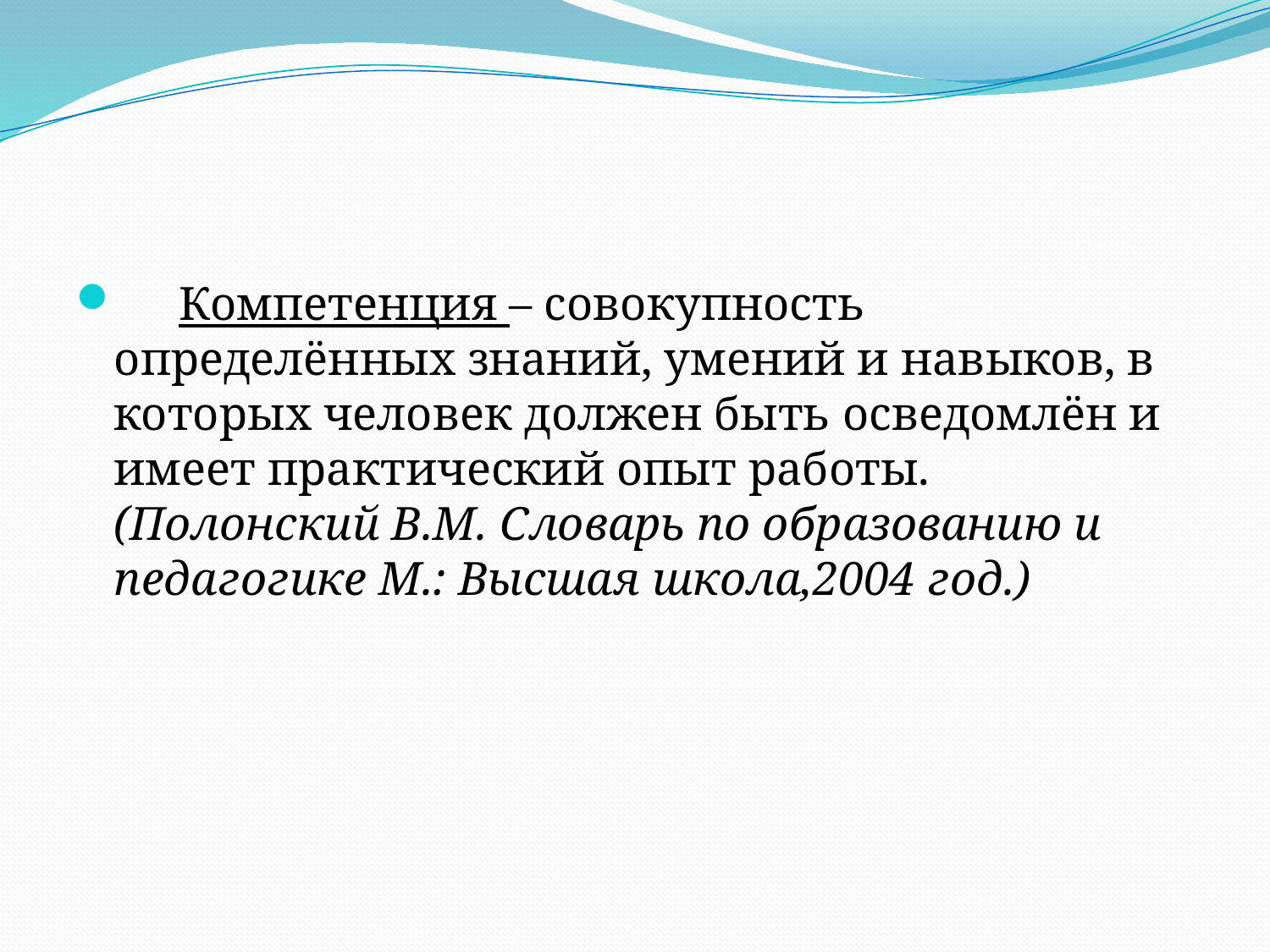

#
     Компетенция – совокупность определённых знаний, умений и навыков, в которых человек должен быть осведомлён и имеет практический опыт работы. (Полонский В.М. Словарь по образованию и педагогике М.: Высшая школа,2004 год.)